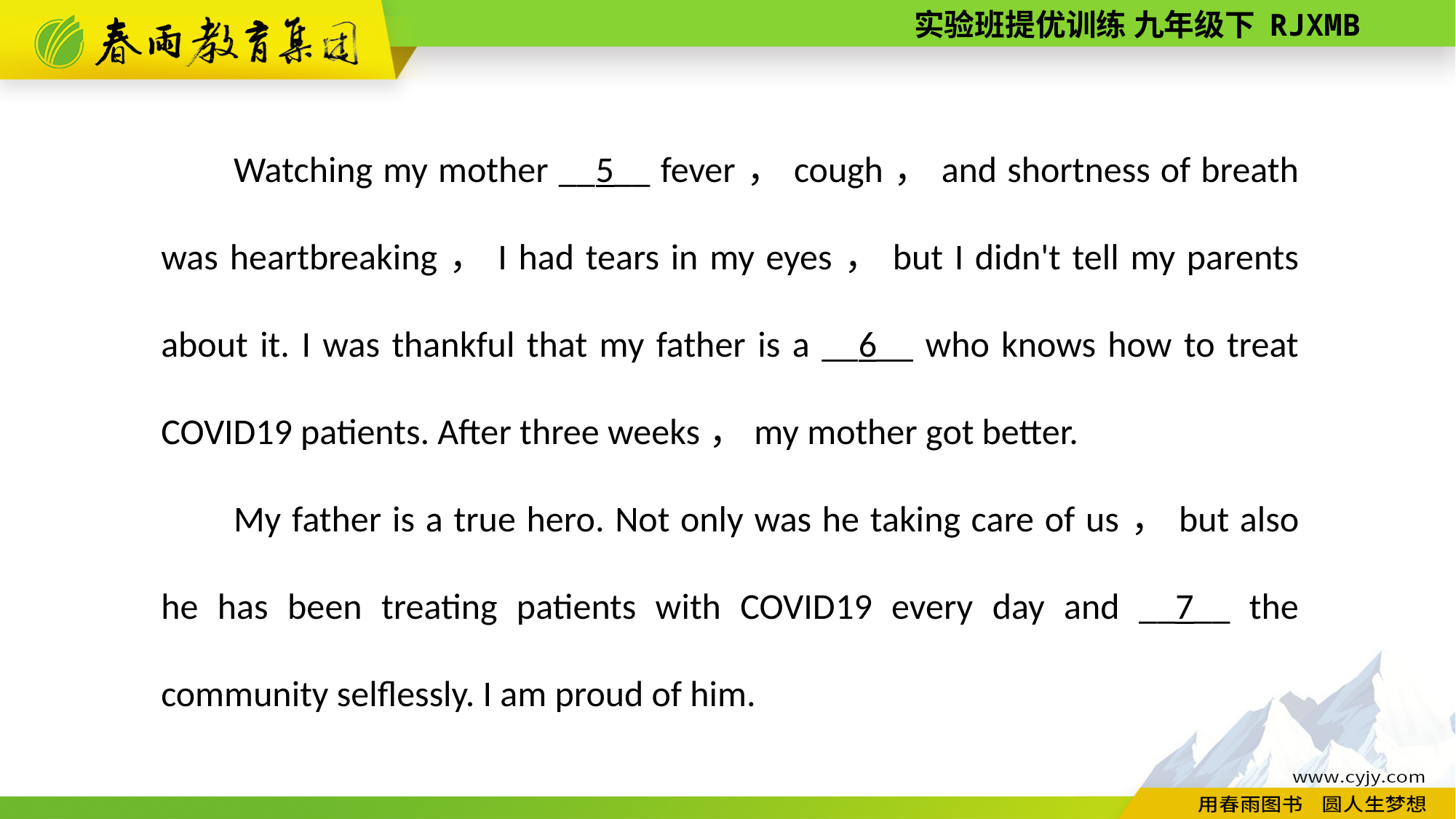

Watching my mother __5__ fever，cough，and shortness of breath was heartbreaking，I had tears in my eyes，but I didn't tell my parents about it. I was thankful that my father is a __6__ who knows how to treat COVID­19 patients. After three weeks，my mother got better.
My father is a true hero. Not only was he taking care of us，but also he has been treating patients with COVID­19 every day and __7__ the community selflessly. I am proud of him.